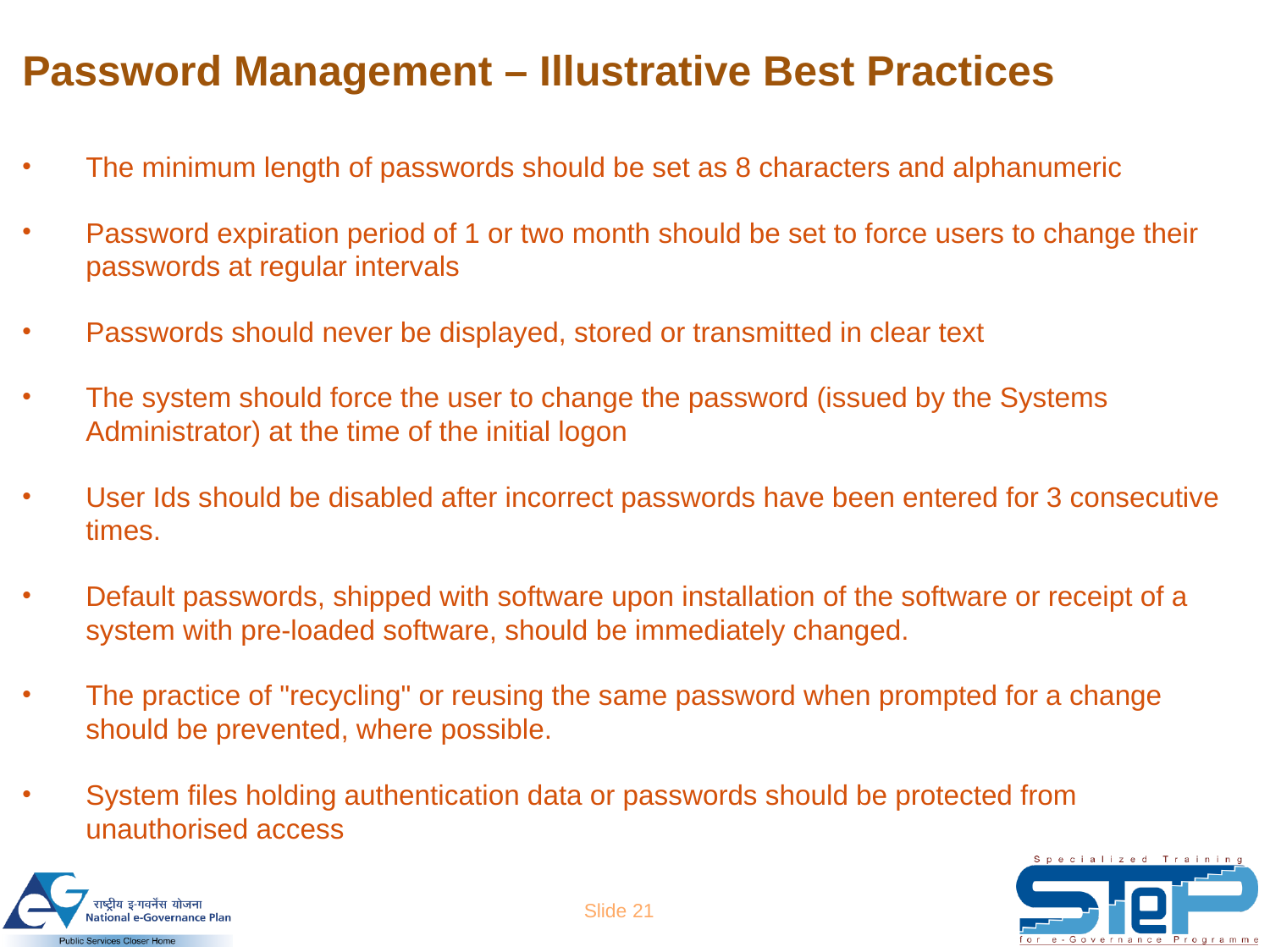

# Password Management – Illustrative Best Practices
The minimum length of passwords should be set as 8 characters and alphanumeric
Password expiration period of 1 or two month should be set to force users to change their passwords at regular intervals
Passwords should never be displayed, stored or transmitted in clear text
The system should force the user to change the password (issued by the Systems Administrator) at the time of the initial logon
User Ids should be disabled after incorrect passwords have been entered for 3 consecutive times.
Default passwords, shipped with software upon installation of the software or receipt of a system with pre-loaded software, should be immediately changed.
The practice of "recycling" or reusing the same password when prompted for a change should be prevented, where possible.
System files holding authentication data or passwords should be protected from unauthorised access